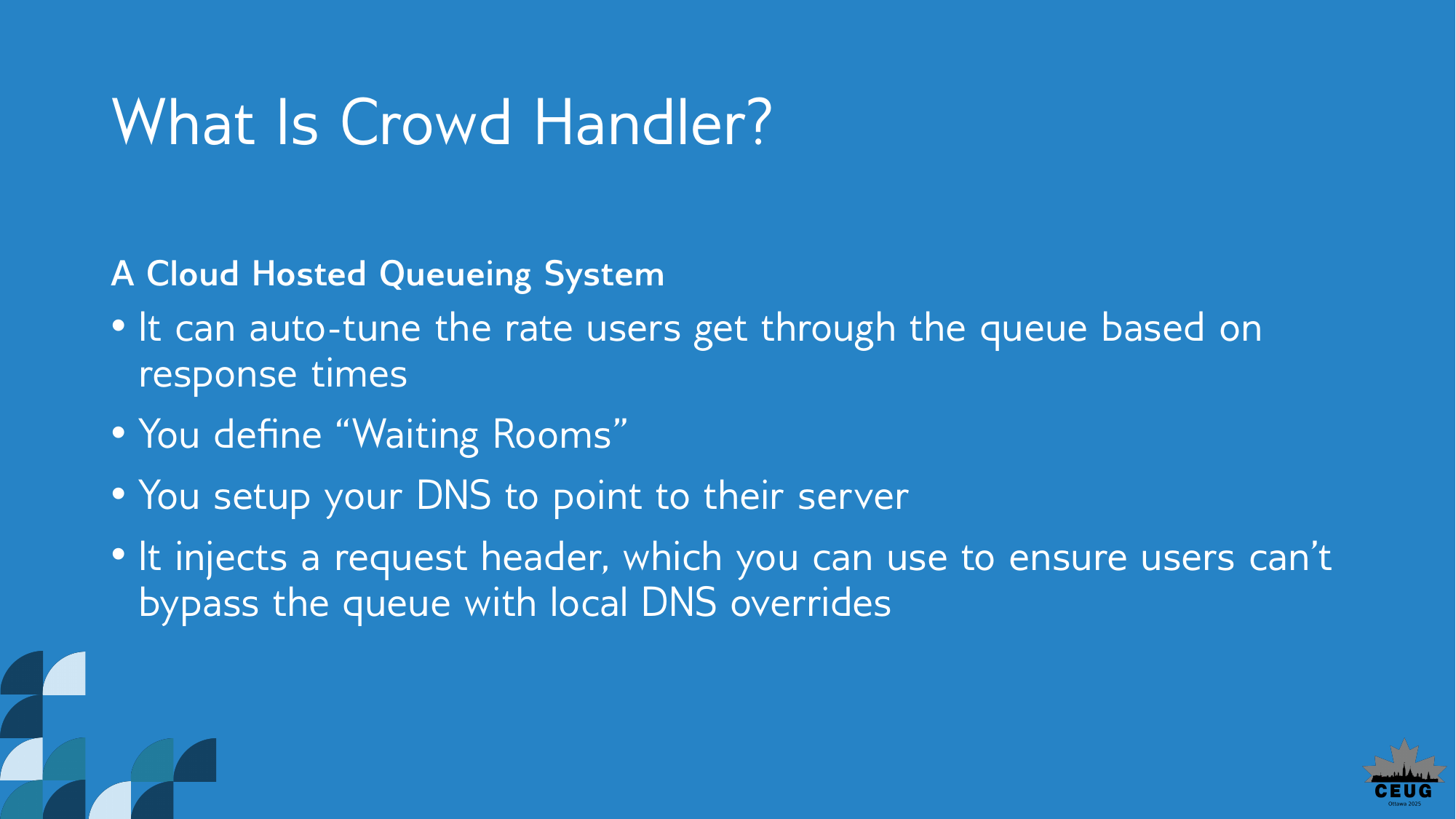

# What Is Crowd Handler?
A Cloud Hosted Queueing System
It can auto-tune the rate users get through the queue based on response times
You define “Waiting Rooms”
You setup your DNS to point to their server
It injects a request header, which you can use to ensure users can’t bypass the queue with local DNS overrides